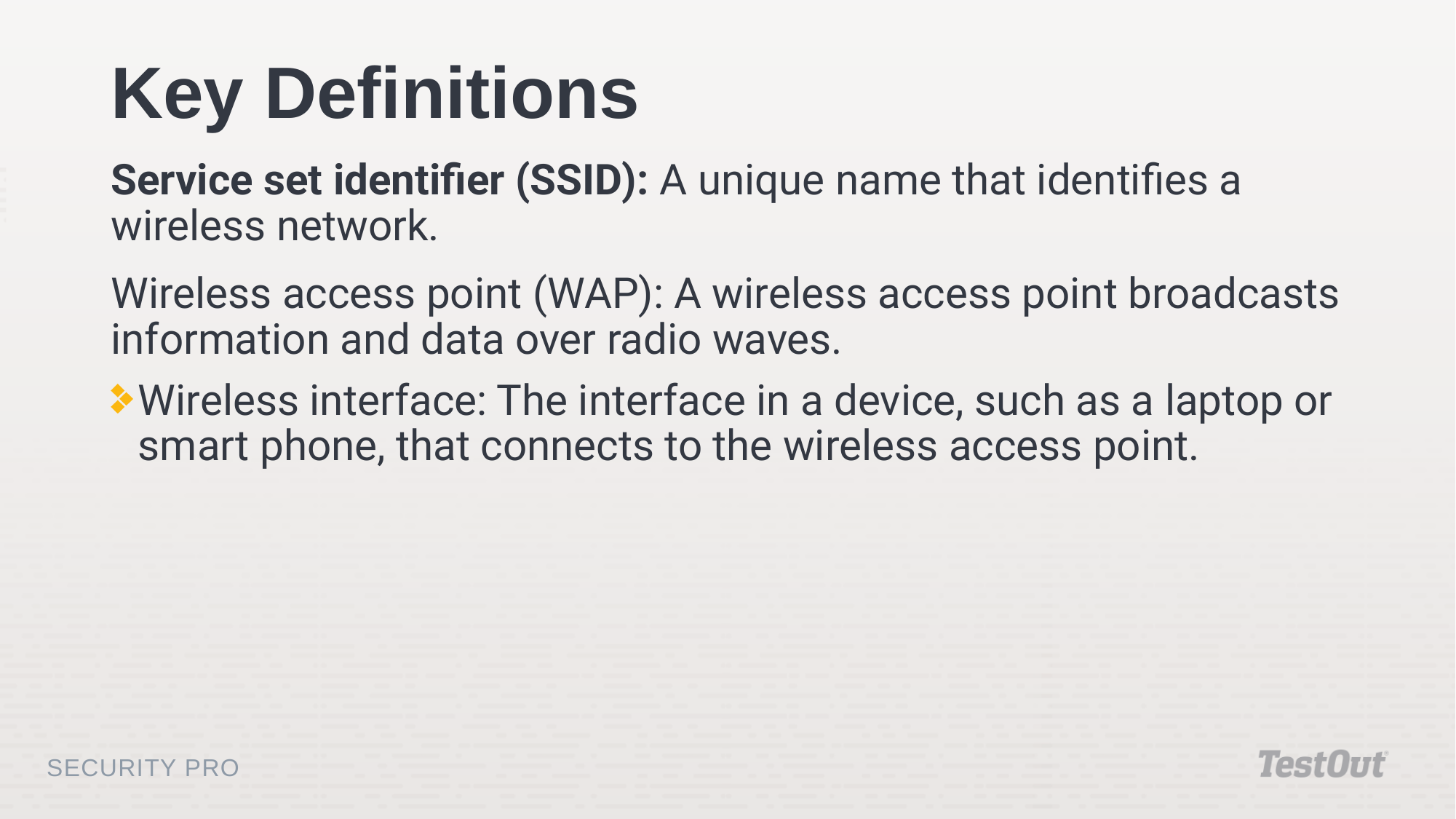

# Key Definitions
Service set identifier (SSID): A unique name that identifies a wireless network.
Wireless access point (WAP): A wireless access point broadcasts information and data over radio waves.
Wireless interface: The interface in a device, such as a laptop or smart phone, that connects to the wireless access point.
Security Pro